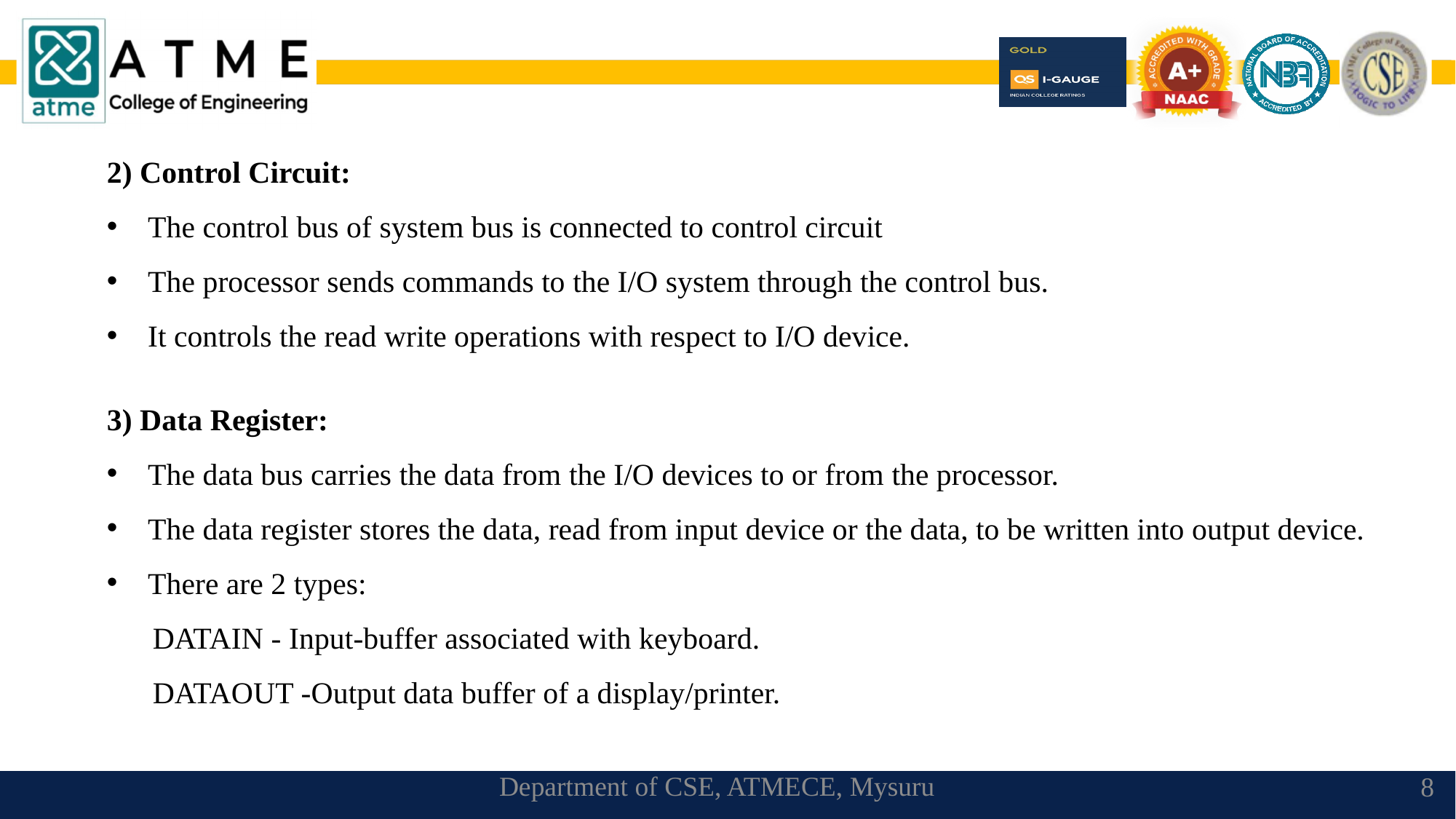

2) Control Circuit:
The control bus of system bus is connected to control circuit
The processor sends commands to the I/O system through the control bus.
It controls the read write operations with respect to I/O device.
3) Data Register:
The data bus carries the data from the I/O devices to or from the processor.
The data register stores the data, read from input device or the data, to be written into output device.
There are 2 types:
      DATAIN - Input-buffer associated with keyboard.
      DATAOUT -Output data buffer of a display/printer.
Department of CSE, ATMECE, Mysuru
8